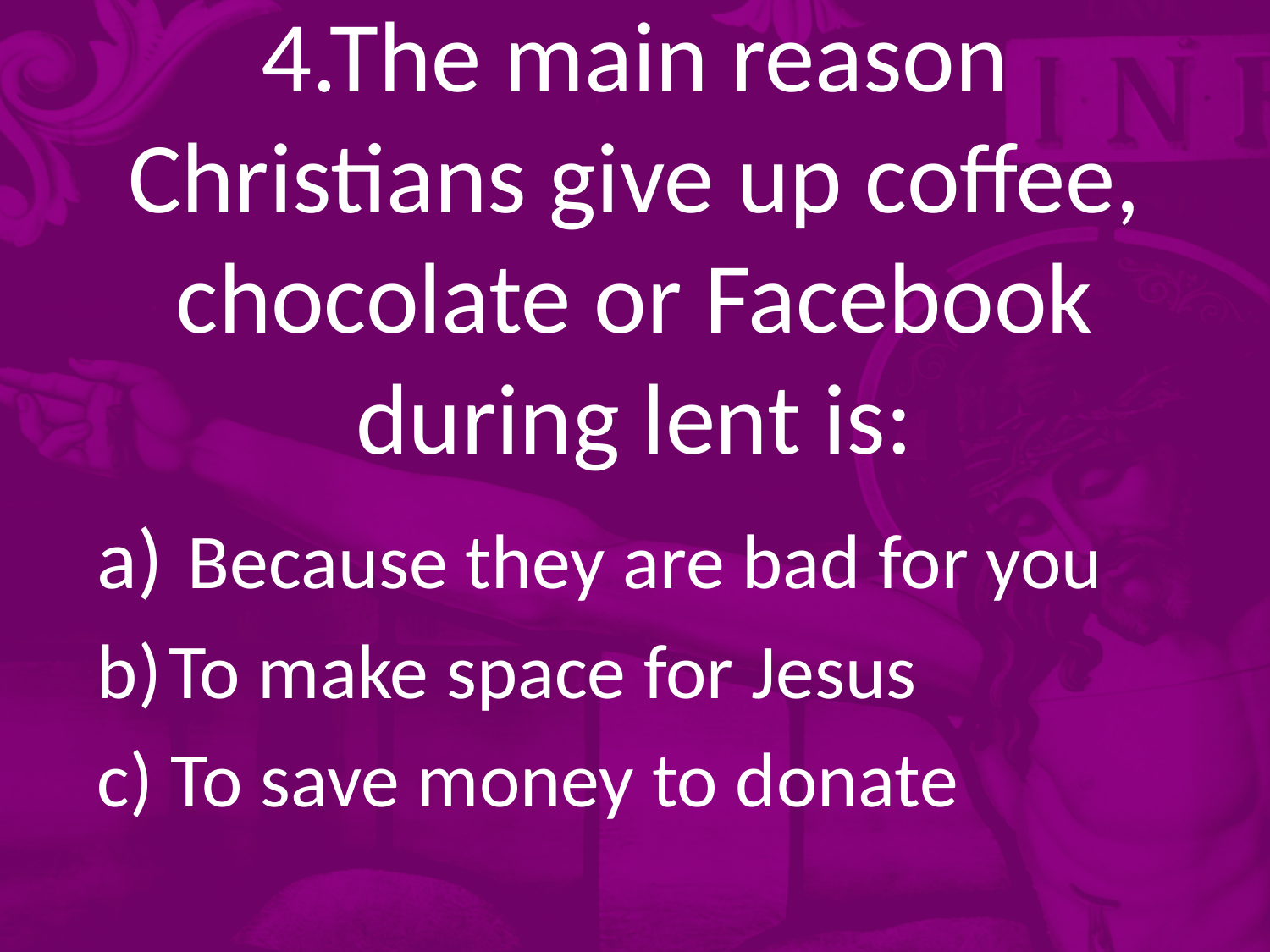

# 4.The main reason Christians give up coffee, chocolate or Facebook during lent is:
 Because they are bad for you
To make space for Jesus
c) To save money to donate